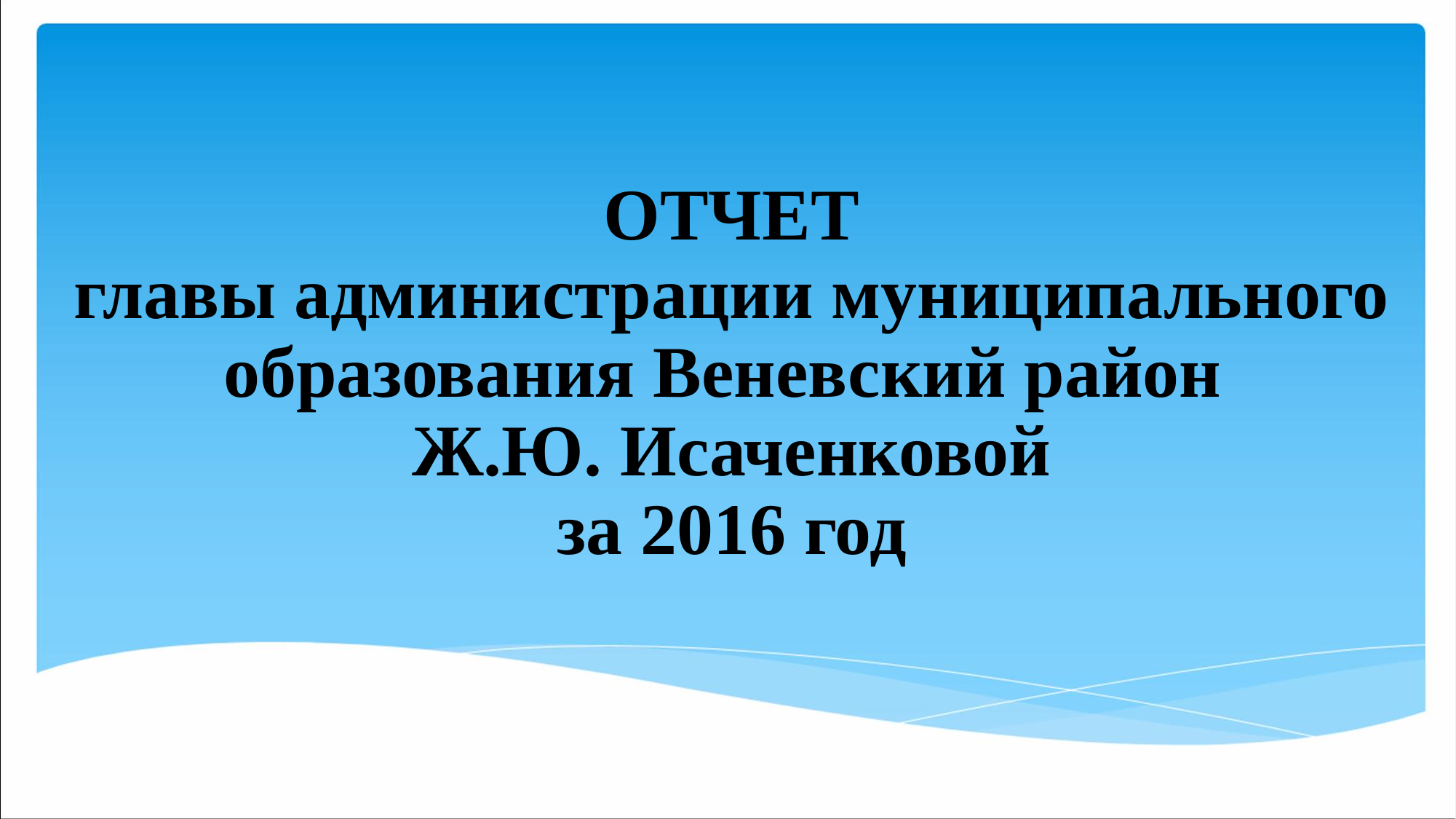

# ОТЧЕТ главы администрации муниципального образования Веневский район Ж.Ю. Исаченковой за 2016 год